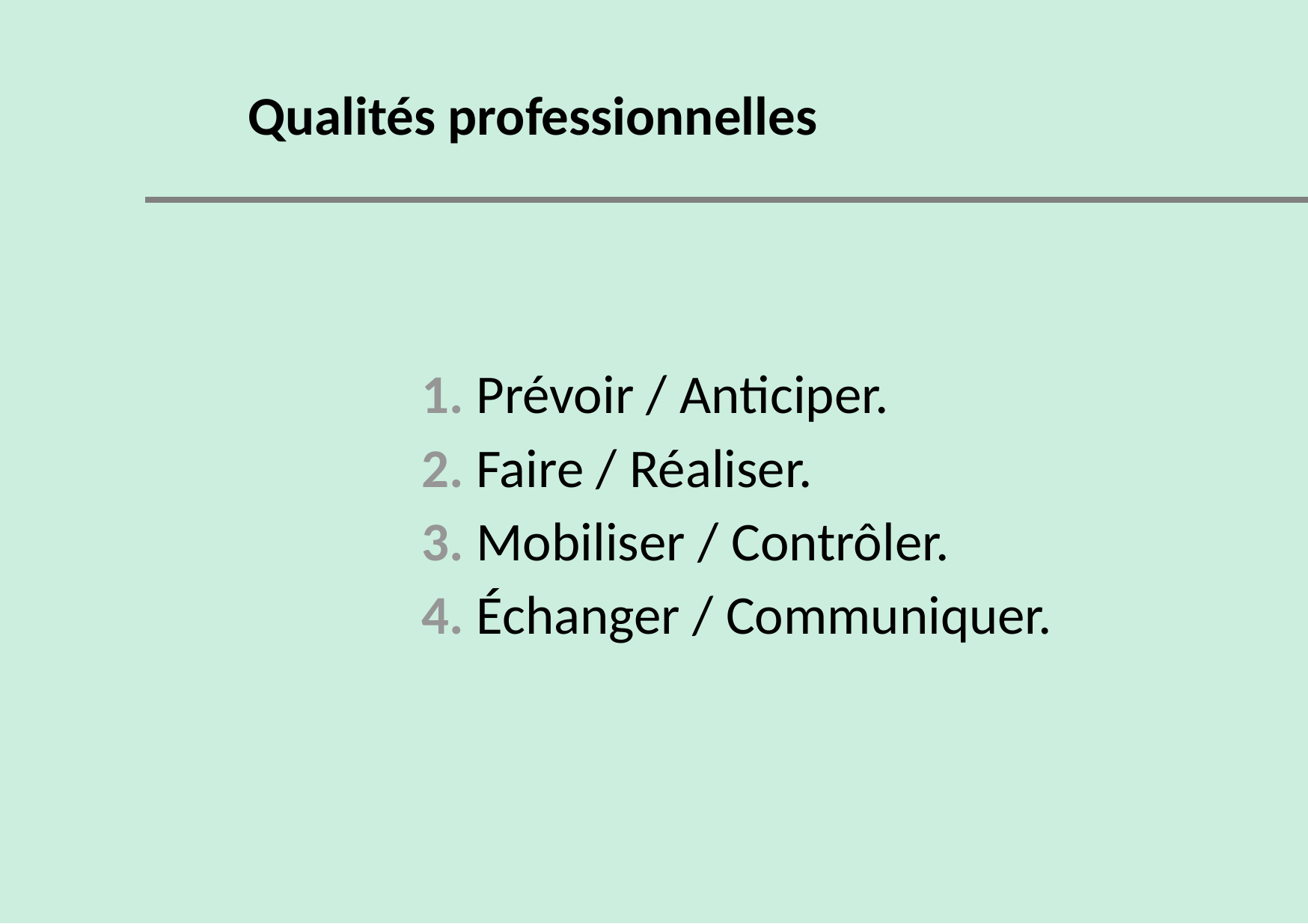

Qualités professionnelles

1. Prévoir / Anticiper.
2. Faire / Réaliser.
3. Mobiliser / Contrôler.
4. Échanger / Communiquer.